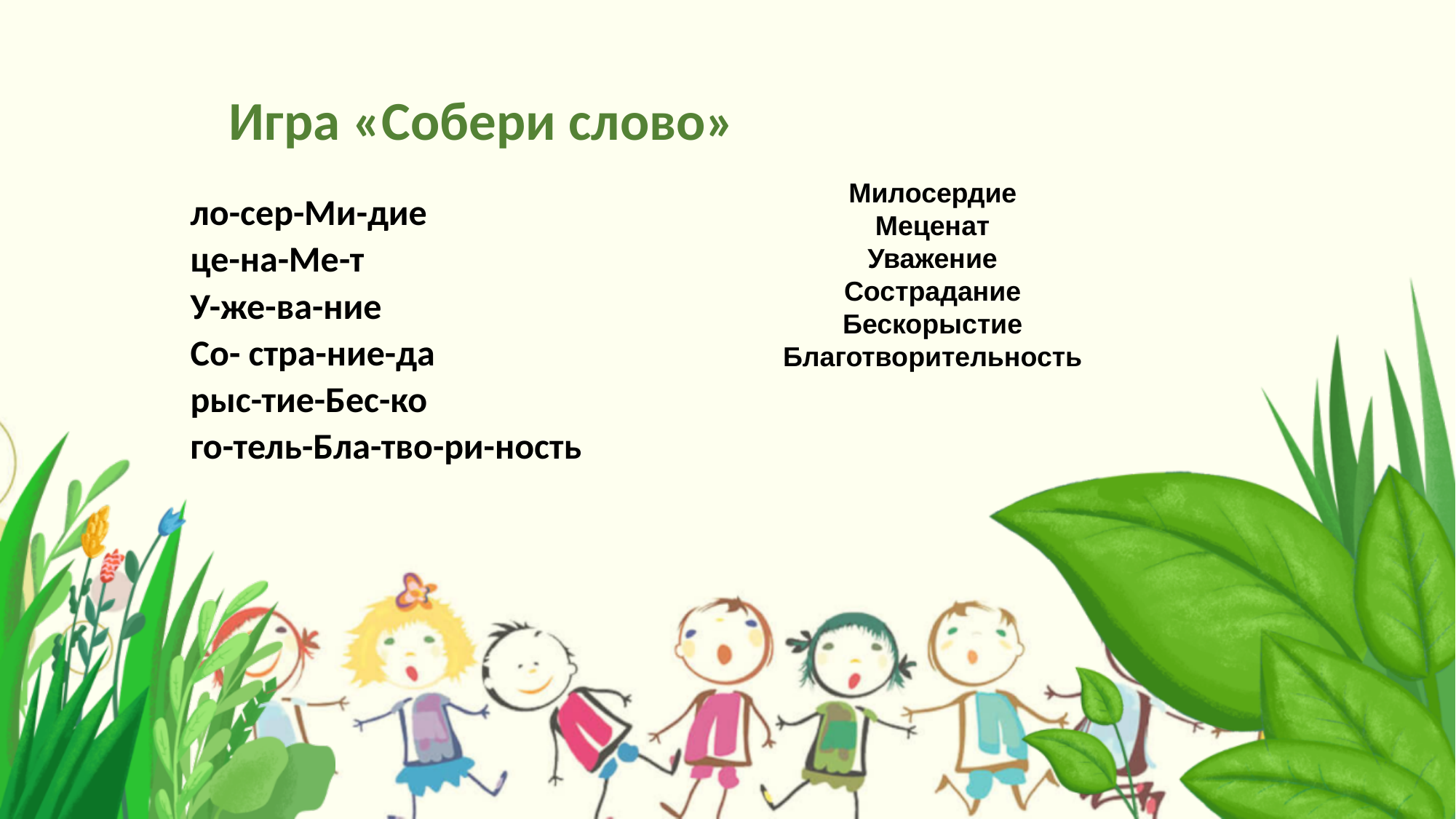

Игра «Собери слово»

ло-сер-Ми-дие
це-на-Ме-т
У-же-ва-ние
Со- стра-ние-да
рыс-тие-Бес-ко
го-тель-Бла-тво-ри-ность

Милосердие
Меценат
Уважение
Сострадание
Бескорыстие
Благотворительность